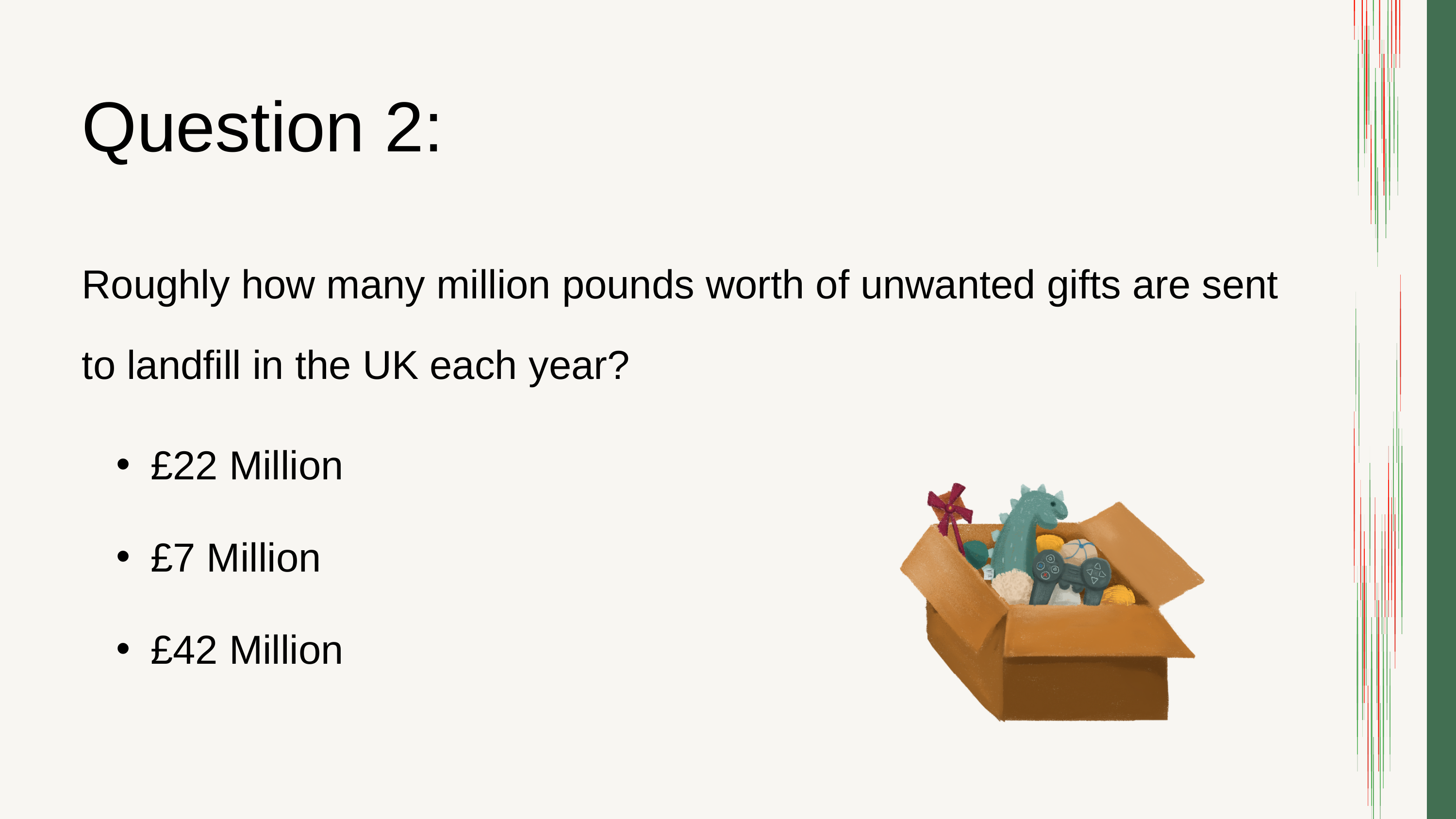

Question 2:
Roughly how many million pounds worth of unwanted gifts are sent to landfill in the UK each year?

£22 Million
£7 Million
£42 Million